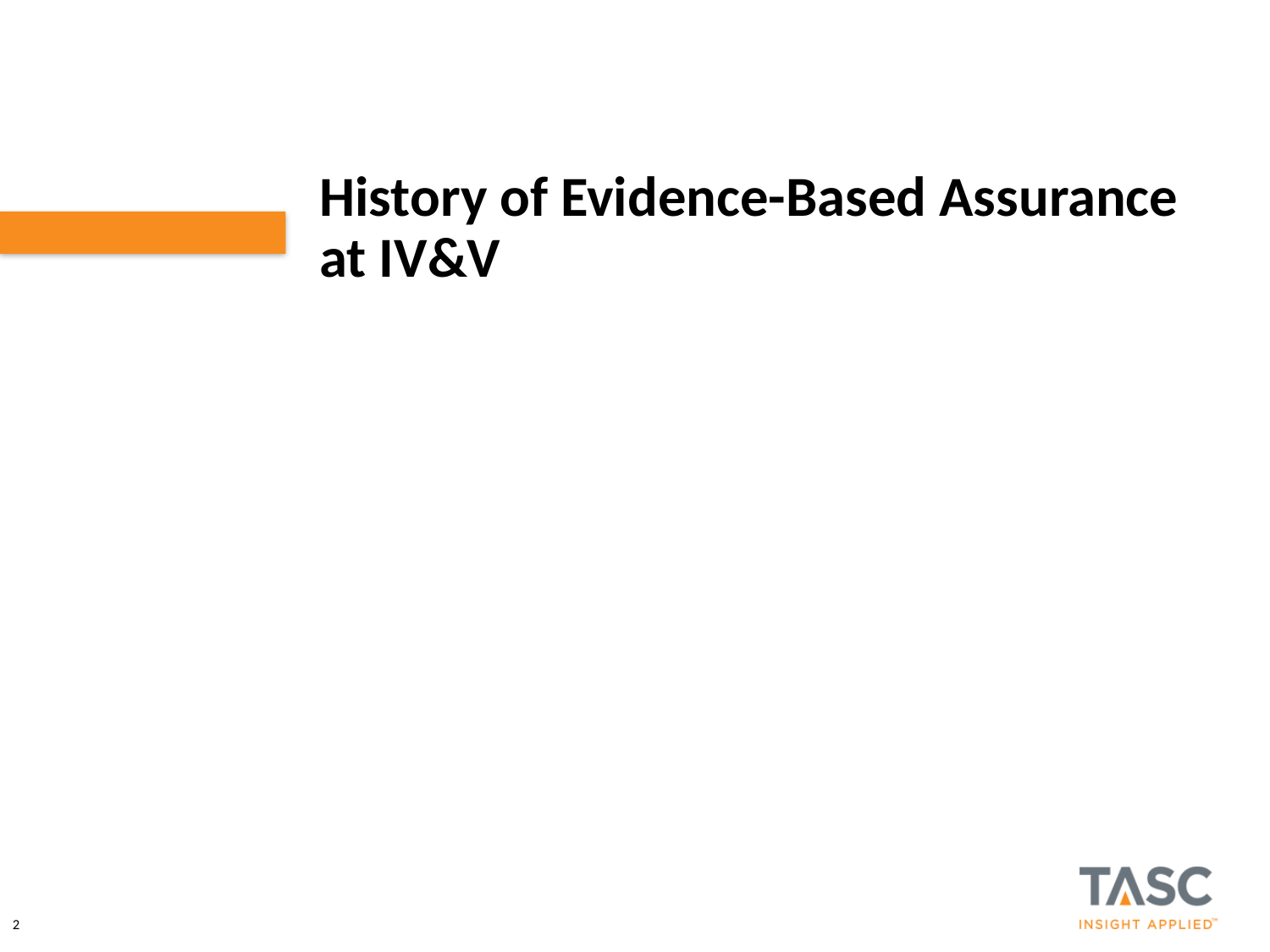

# History of Evidence-Based Assurance at IV&V

2